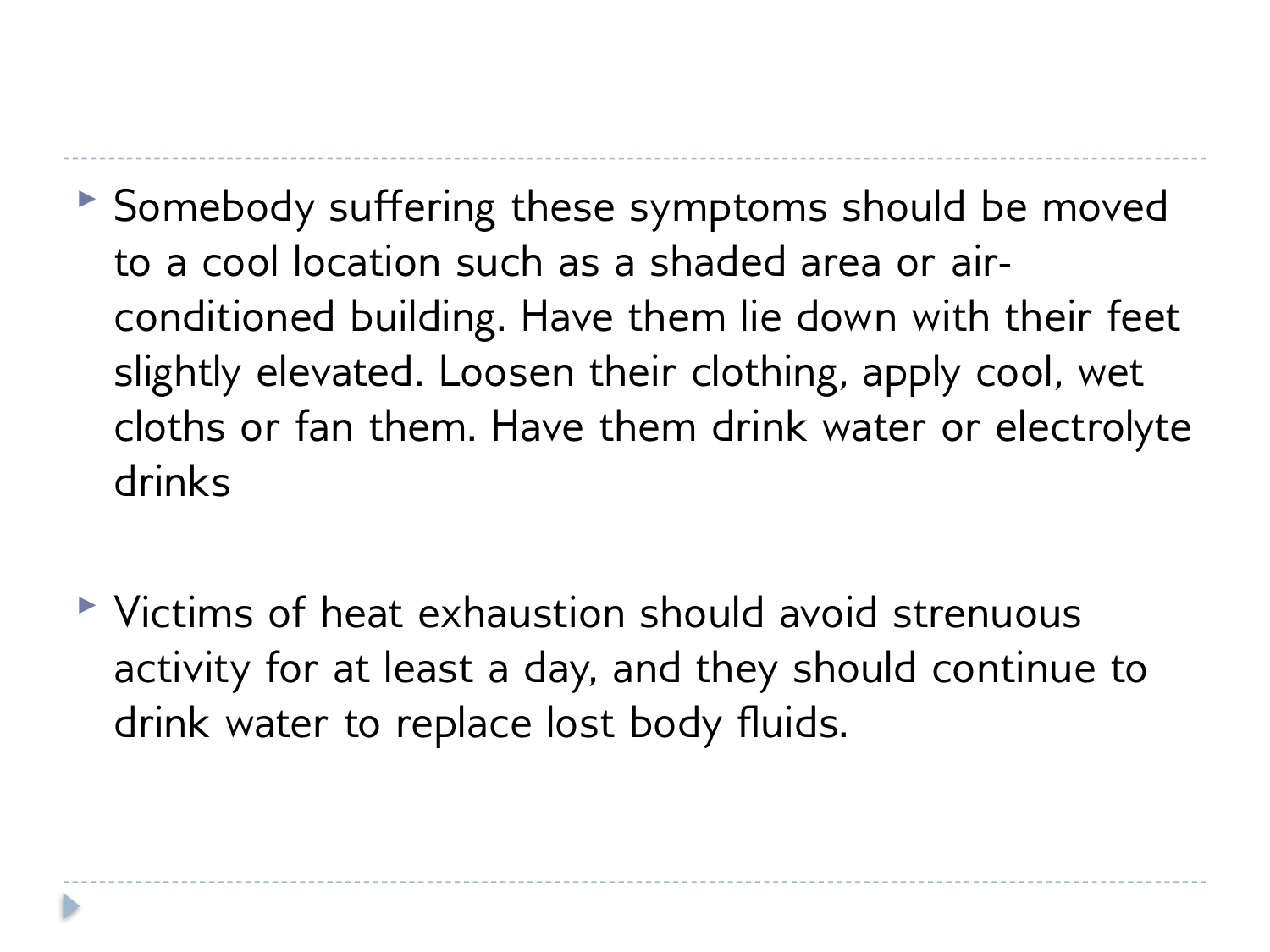

#
Somebody suffering these symptoms should be moved to a cool location such as a shaded area or air-conditioned building. Have them lie down with their feet slightly elevated. Loosen their clothing, apply cool, wet cloths or fan them. Have them drink water or electrolyte drinks

Victims of heat exhaustion should avoid strenuous activity for at least a day, and they should continue to drink water to replace lost body fluids.